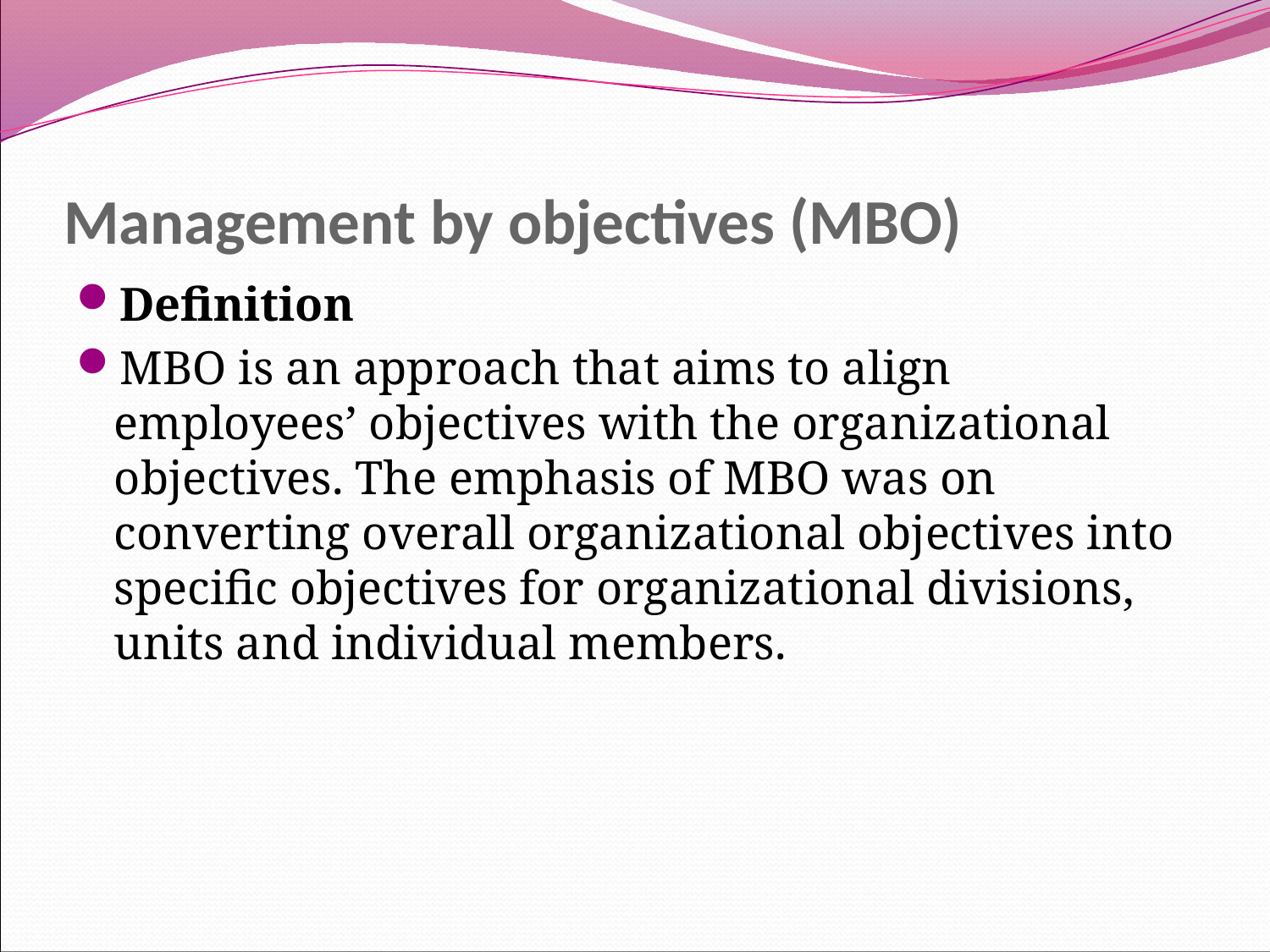

# Management by objectives (MBO)
Definition
MBO is an approach that aims to align employees’ objectives with the organizational objectives. The emphasis of MBO was on converting overall organizational objectives into specific objectives for organizational divisions, units and individual members.